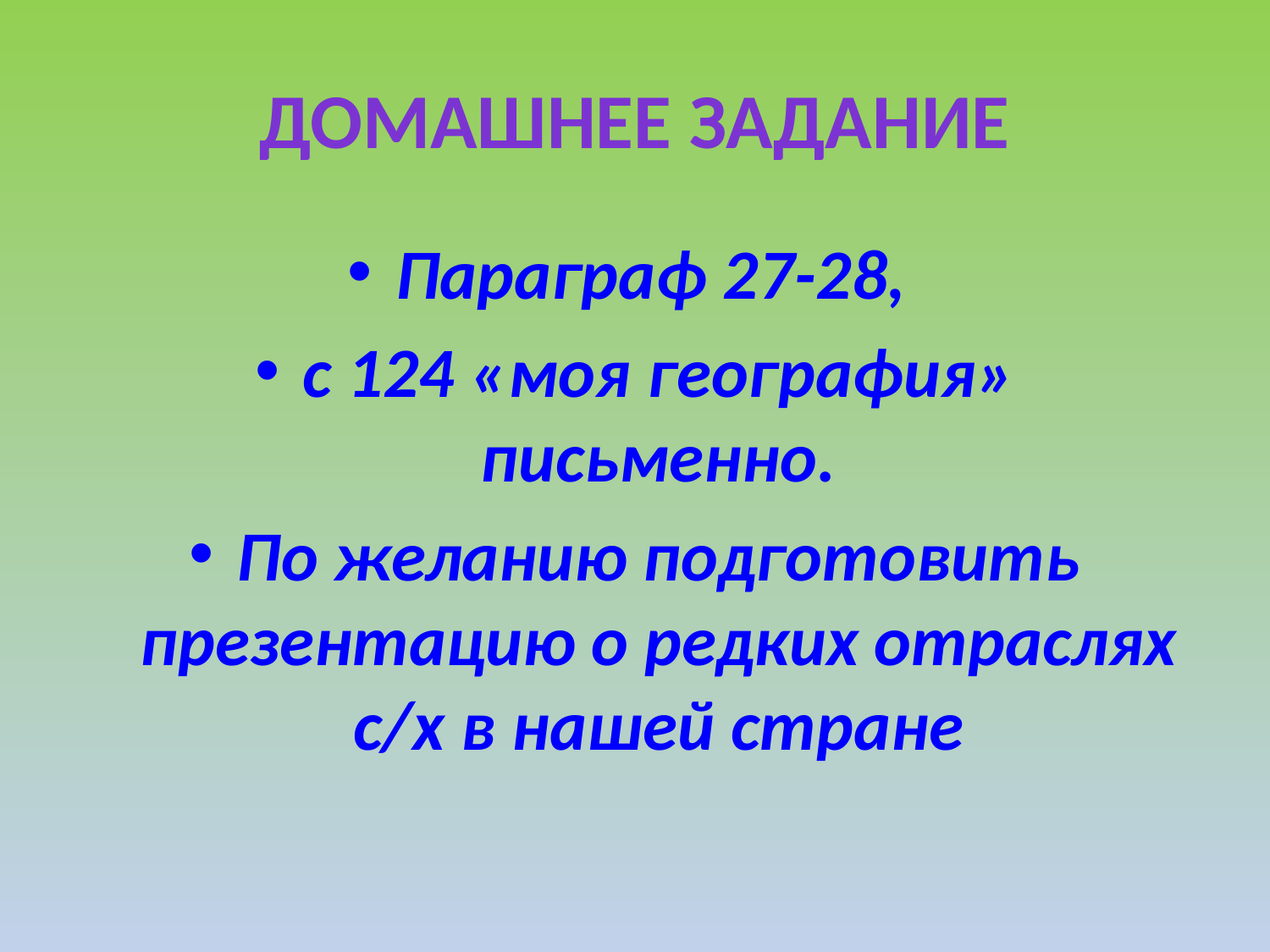

# Домашнее задание
Параграф 27-28,
с 124 «моя география» письменно.
По желанию подготовить презентацию о редких отраслях с/х в нашей стране